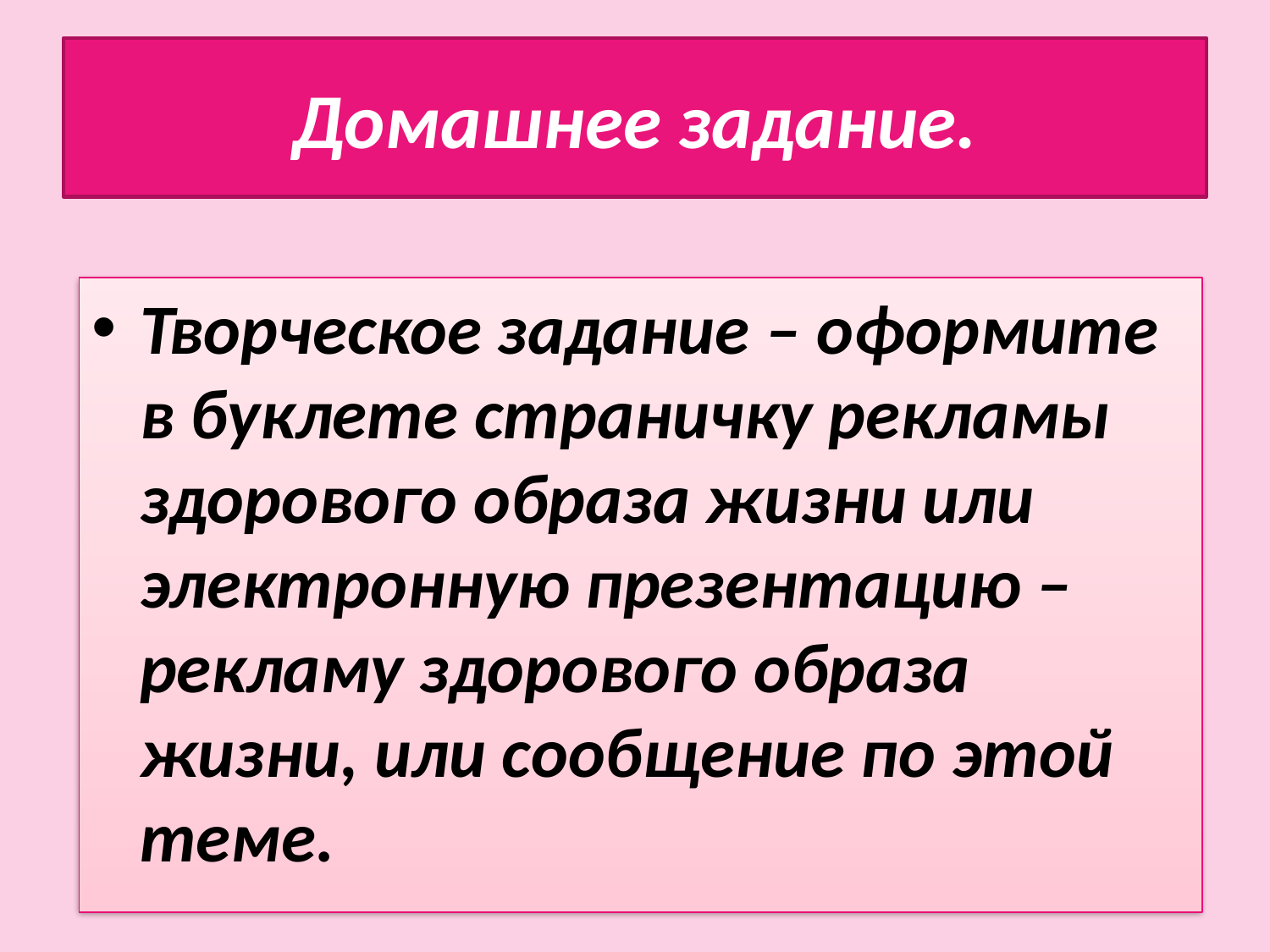

# Домашнее задание.
Творческое задание – оформите в буклете страничку рекламы здорового образа жизни или электронную презентацию – рекламу здорового образа жизни, или сообщение по этой теме.